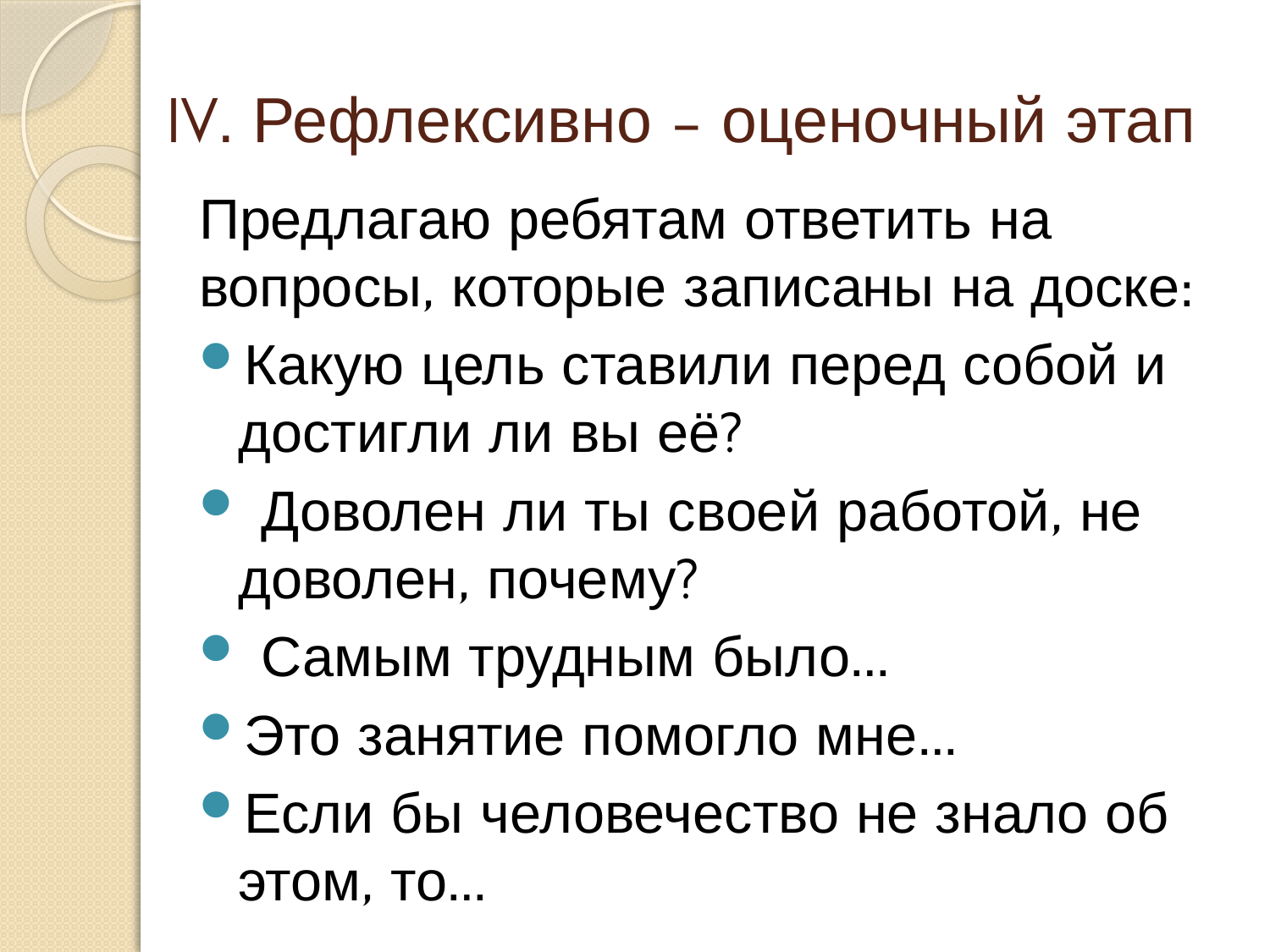

# IV. Рефлексивно – оценочный этап
Предлагаю ребятам ответить на вопросы, которые записаны на доске:
Какую цель ставили перед собой и достигли ли вы её?
 Доволен ли ты своей работой, не доволен, почему?
 Самым трудным было…
Это занятие помогло мне…
Если бы человечество не знало об этом, то…